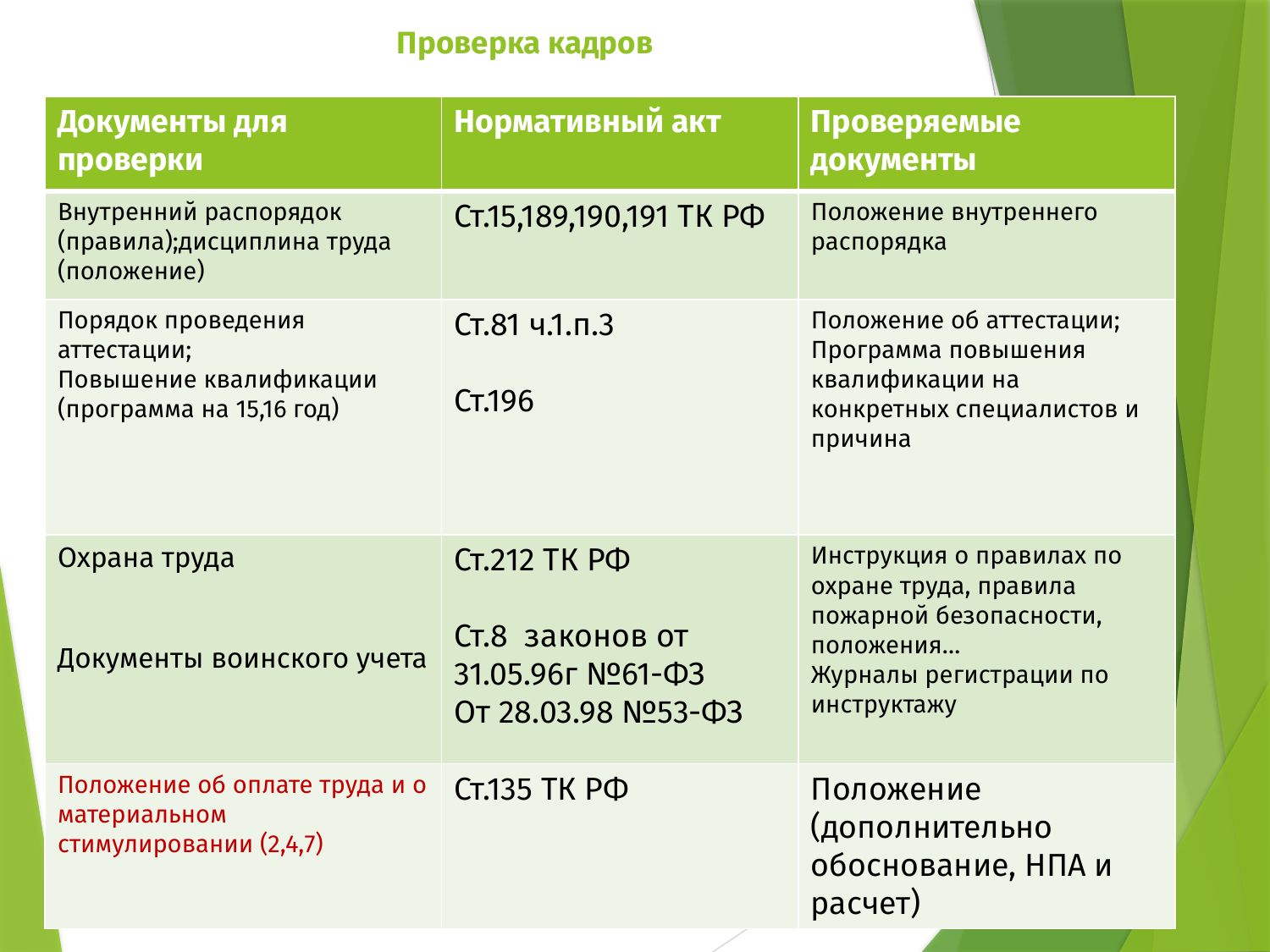

# Проверка кадров
| Документы для проверки | Нормативный акт | Проверяемые документы |
| --- | --- | --- |
| Внутренний распорядок (правила);дисциплина труда (положение) | Ст.15,189,190,191 ТК РФ | Положение внутреннего распорядка |
| Порядок проведения аттестации; Повышение квалификации (программа на 15,16 год) | Ст.81 ч.1.п.3 Ст.196 | Положение об аттестации; Программа повышения квалификации на конкретных специалистов и причина |
| Охрана труда Документы воинского учета | Ст.212 ТК РФ Ст.8 законов от 31.05.96г №61-ФЗ От 28.03.98 №53-ФЗ | Инструкция о правилах по охране труда, правила пожарной безопасности, положения… Журналы регистрации по инструктажу |
| Положение об оплате труда и о материальном стимулировании (2,4,7) | Ст.135 ТК РФ | Положение (дополнительно обоснование, НПА и расчет) |